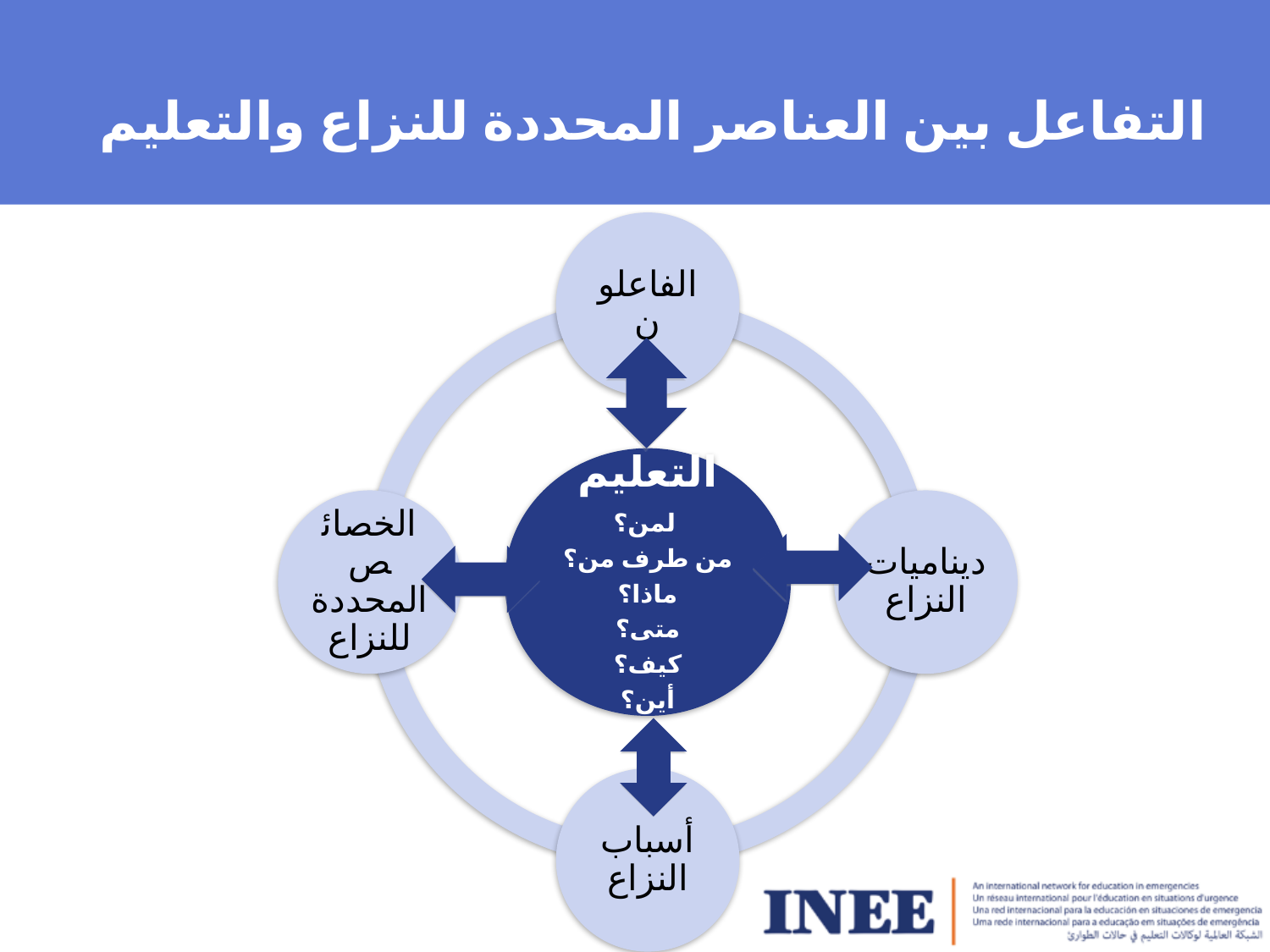

# التفاعل بين العناصر المحددة للنزاع والتعليم
التعليم
لمن؟
من طرف من؟
ماذا؟
متى؟
كيف؟
أين؟
الفاعلون
ديناميات النزاع
أسباب النزاع
الخصائص المحددة للنزاع